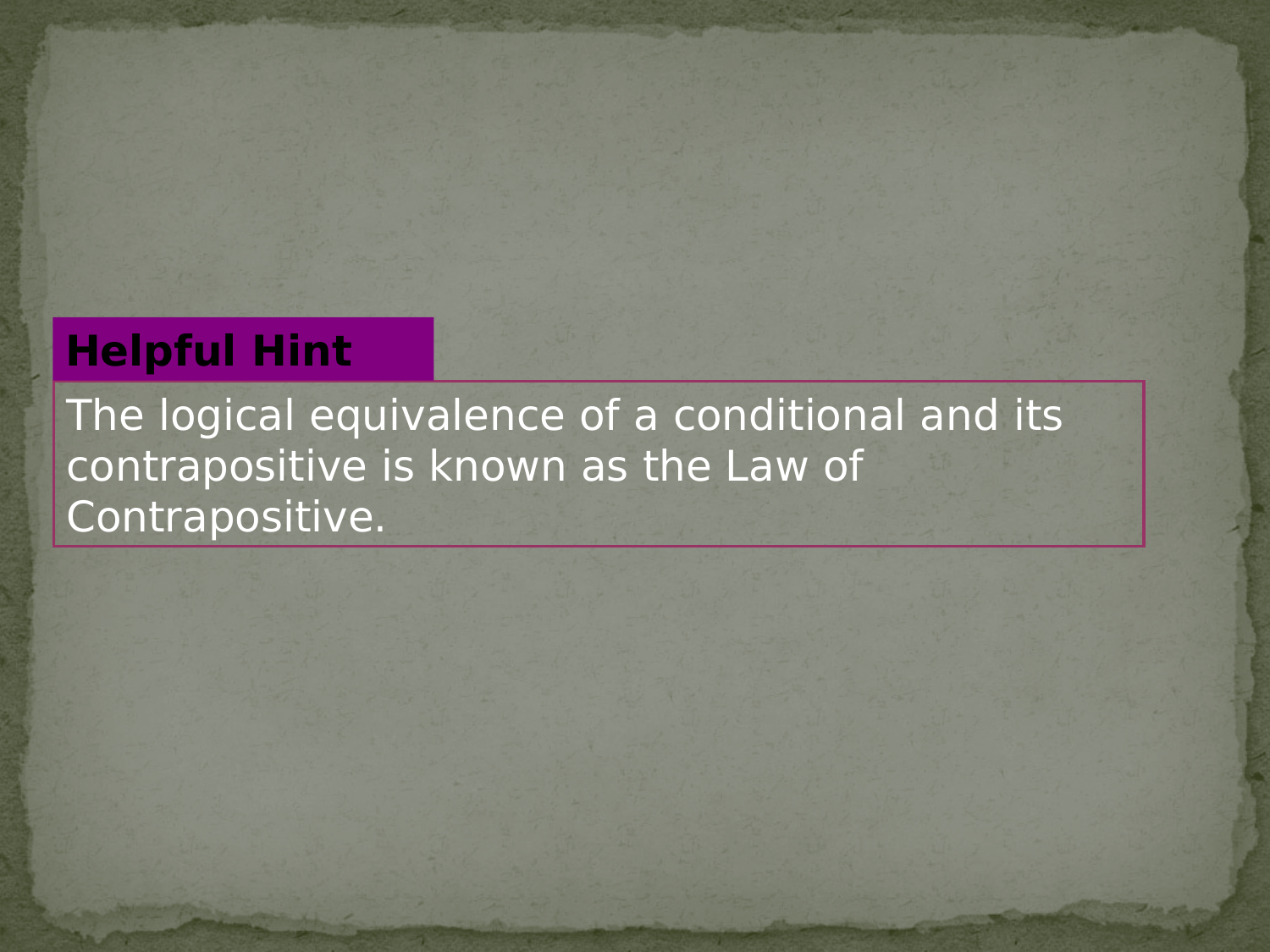

Helpful Hint
The logical equivalence of a conditional and its contrapositive is known as the Law of Contrapositive.